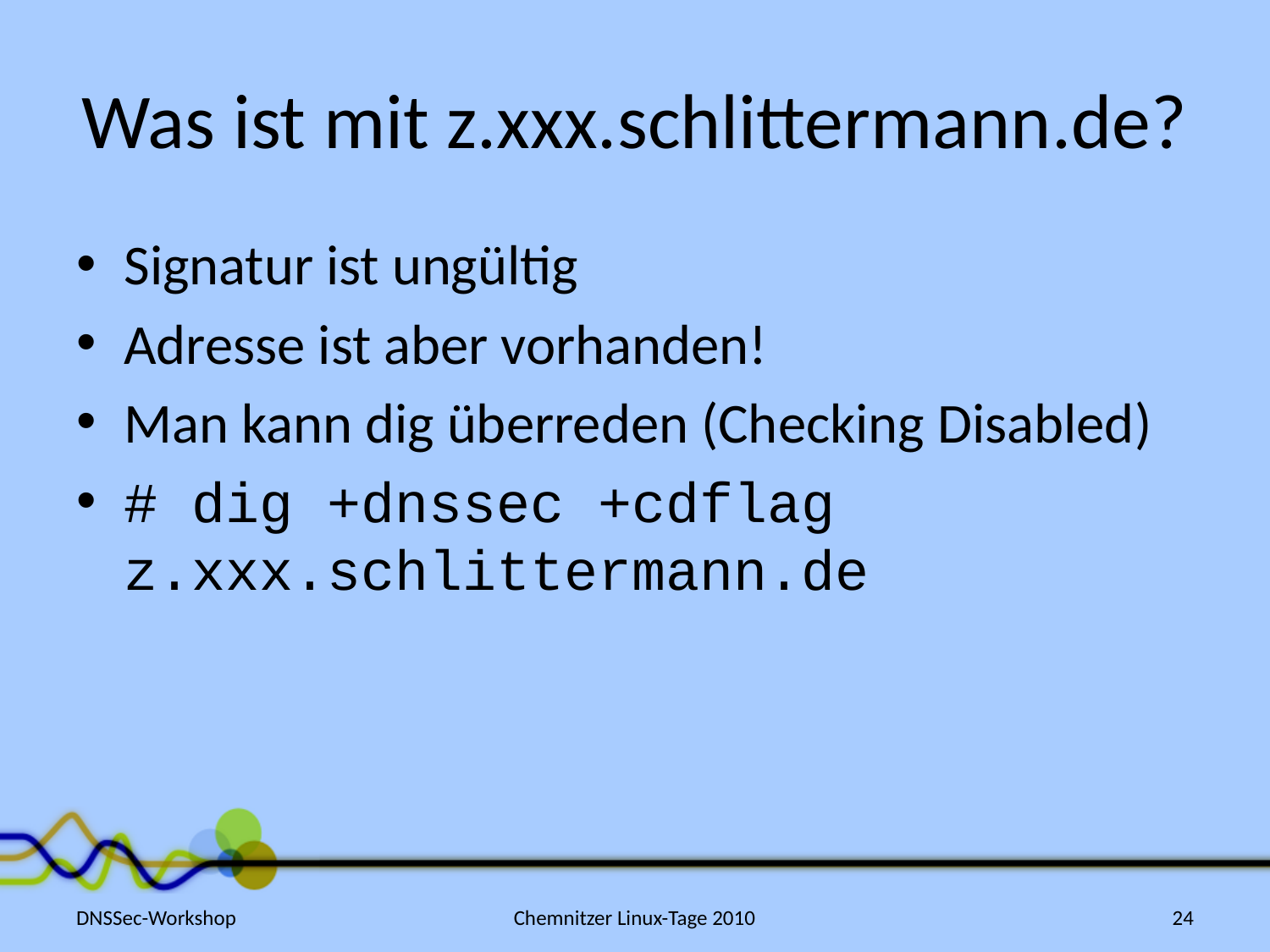

# Was ist mit z.xxx.schlittermann.de?
Signatur ist ungültig
Adresse ist aber vorhanden!
Man kann dig überreden (Checking Disabled)
# dig +dnssec +cdflag 	z.xxx.schlittermann.de
DNSSec-Workshop
Chemnitzer Linux-Tage 2010
24